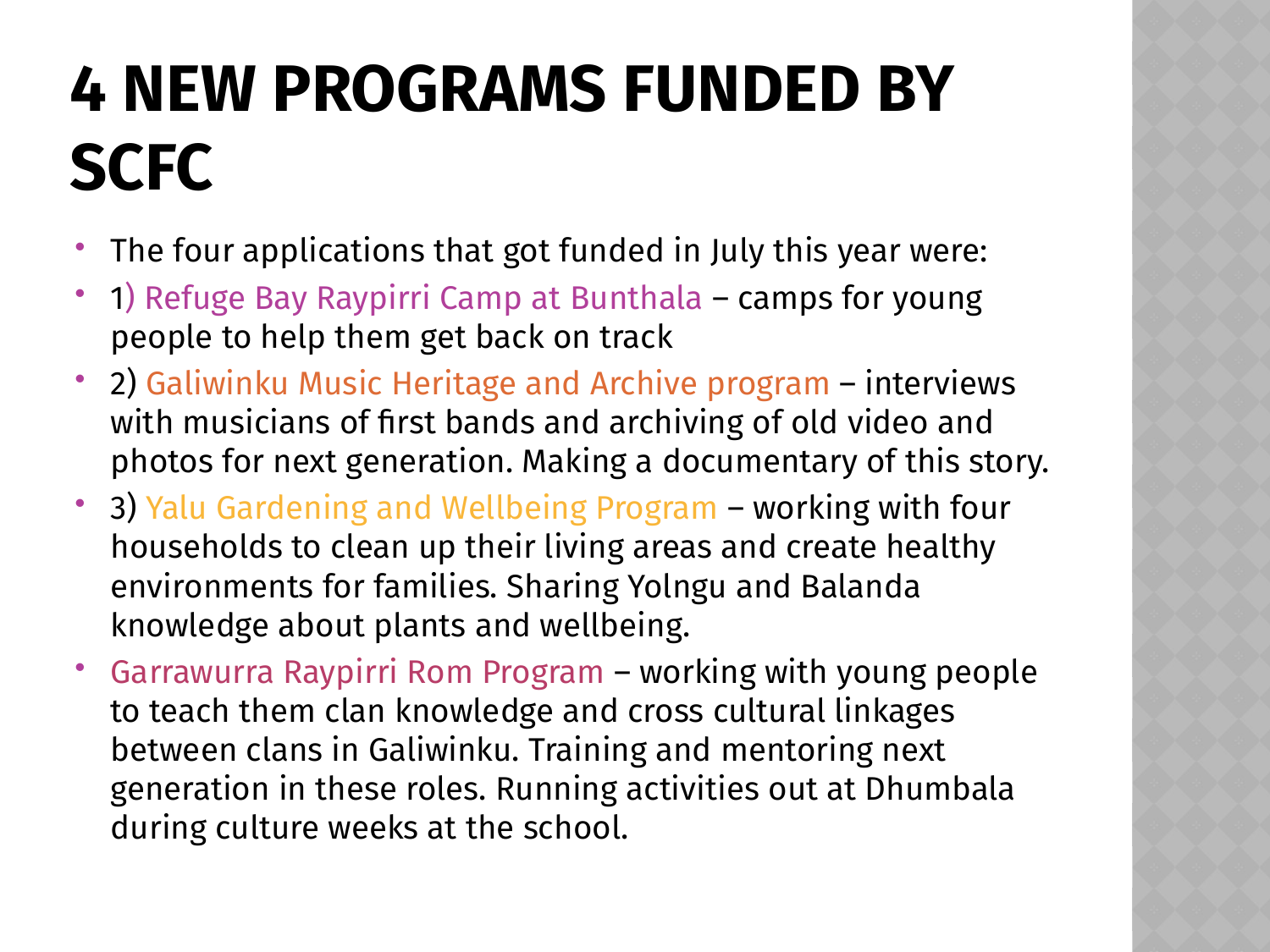

# 4 New programs funded by SCfC
The four applications that got funded in July this year were:
1) Refuge Bay Raypirri Camp at Bunthala – camps for young people to help them get back on track
2) Galiwinku Music Heritage and Archive program – interviews with musicians of first bands and archiving of old video and photos for next generation. Making a documentary of this story.
3) Yalu Gardening and Wellbeing Program – working with four households to clean up their living areas and create healthy environments for families. Sharing Yolngu and Balanda knowledge about plants and wellbeing.
Garrawurra Raypirri Rom Program – working with young people to teach them clan knowledge and cross cultural linkages between clans in Galiwinku. Training and mentoring next generation in these roles. Running activities out at Dhumbala during culture weeks at the school.